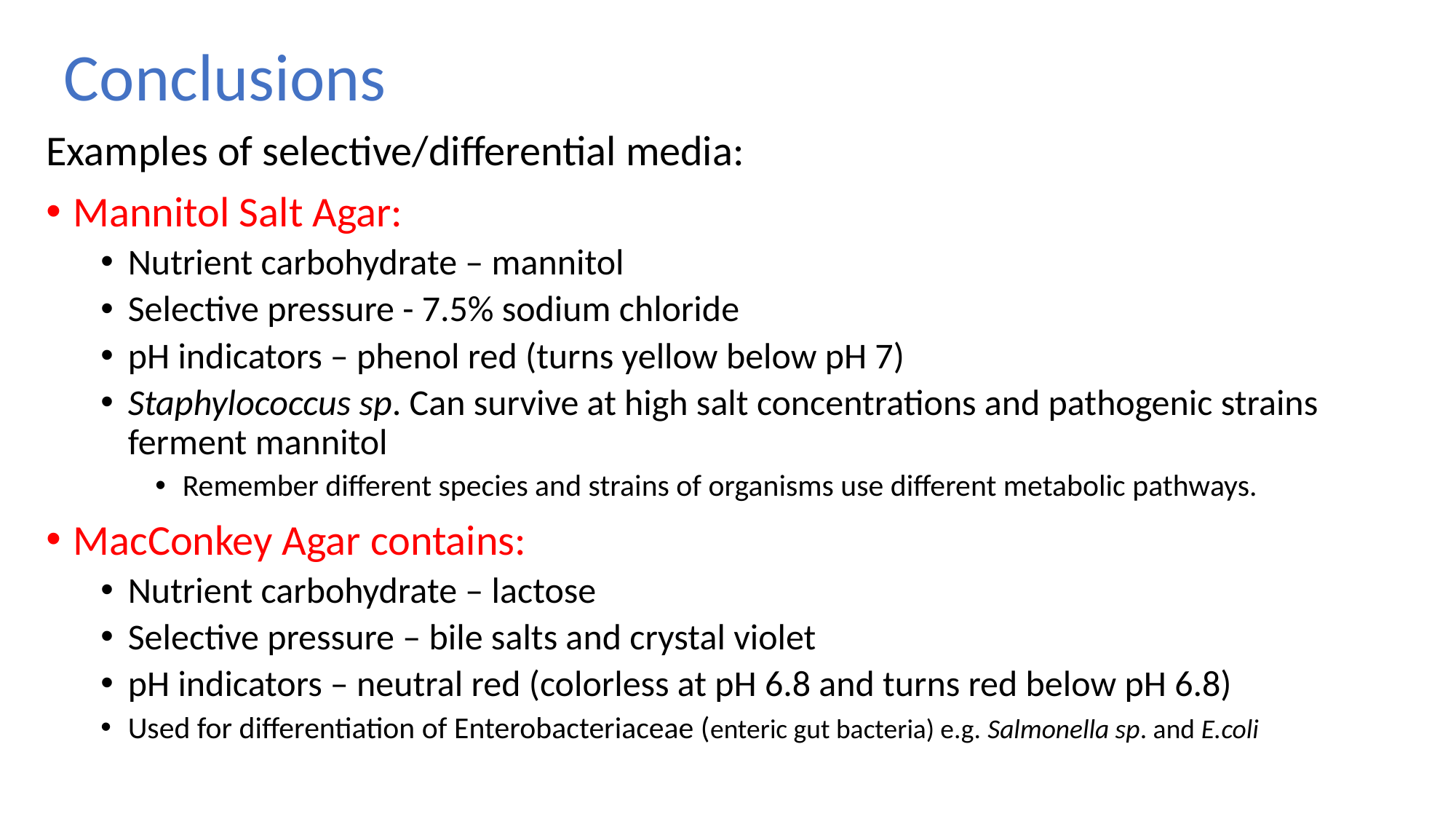

# Conclusions
Examples of selective/differential media:
Mannitol Salt Agar:
Nutrient carbohydrate – mannitol
Selective pressure - 7.5% sodium chloride
pH indicators – phenol red (turns yellow below pH 7)
Staphylococcus sp. Can survive at high salt concentrations and pathogenic strains ferment mannitol
Remember different species and strains of organisms use different metabolic pathways.
MacConkey Agar contains:
Nutrient carbohydrate – lactose
Selective pressure – bile salts and crystal violet
pH indicators – neutral red (colorless at pH 6.8 and turns red below pH 6.8)
Used for differentiation of Enterobacteriaceae (enteric gut bacteria) e.g. Salmonella sp. and E.coli